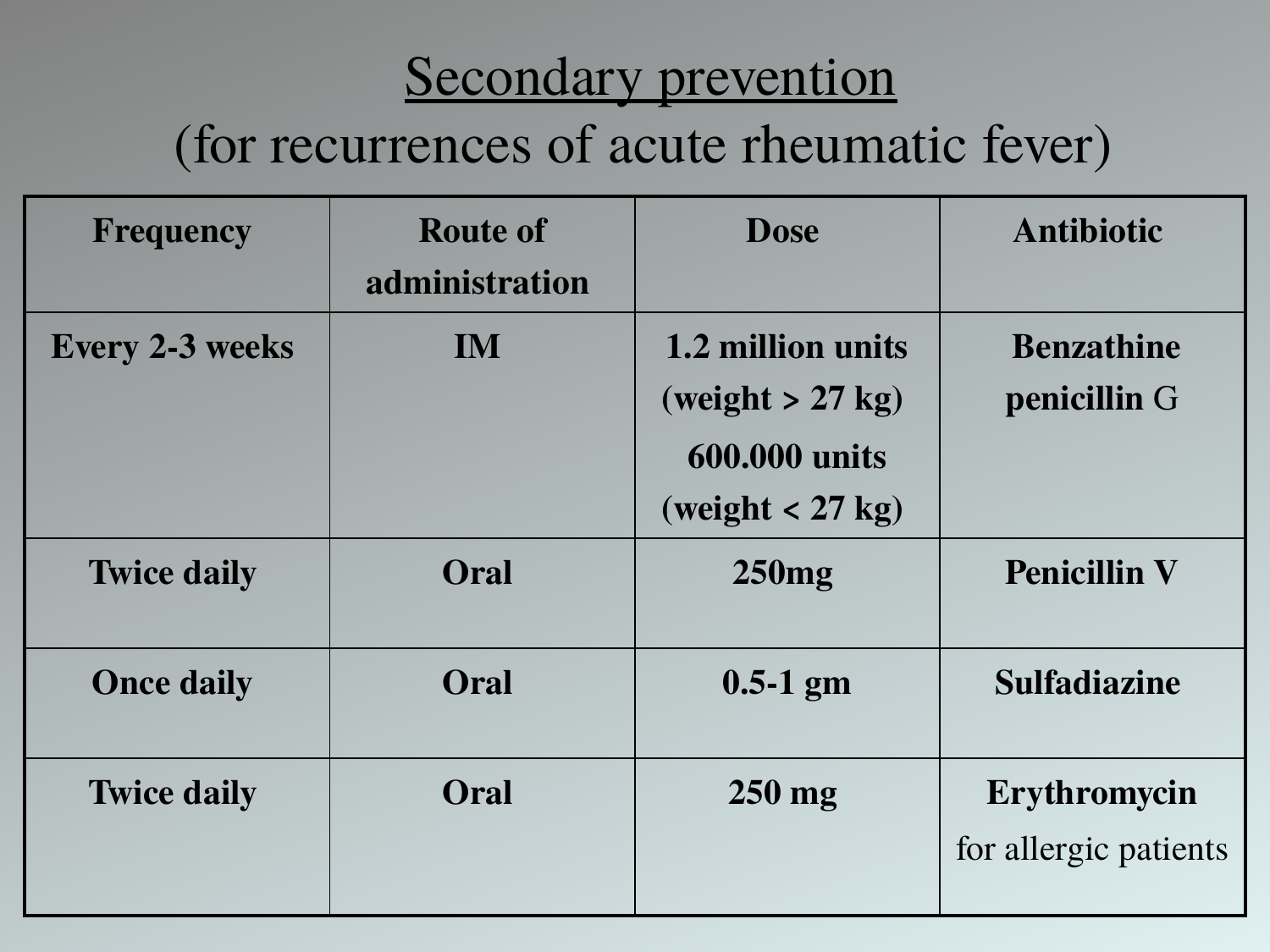

Secondary prevention
(for recurrences of acute rheumatic fever)
| Frequency | Route of administration | Dose | Antibiotic |
| --- | --- | --- | --- |
| Every 2-3 weeks | IM | 1.2 million units (weight > 27 kg) 600.000 units (weight < 27 kg) | Benzathine penicillin G |
| Twice daily | Oral | 250mg | Penicillin V |
| Once daily | Oral | 0.5-1 gm | Sulfadiazine |
| Twice daily | Oral | 250 mg | Erythromycin for allergic patients |